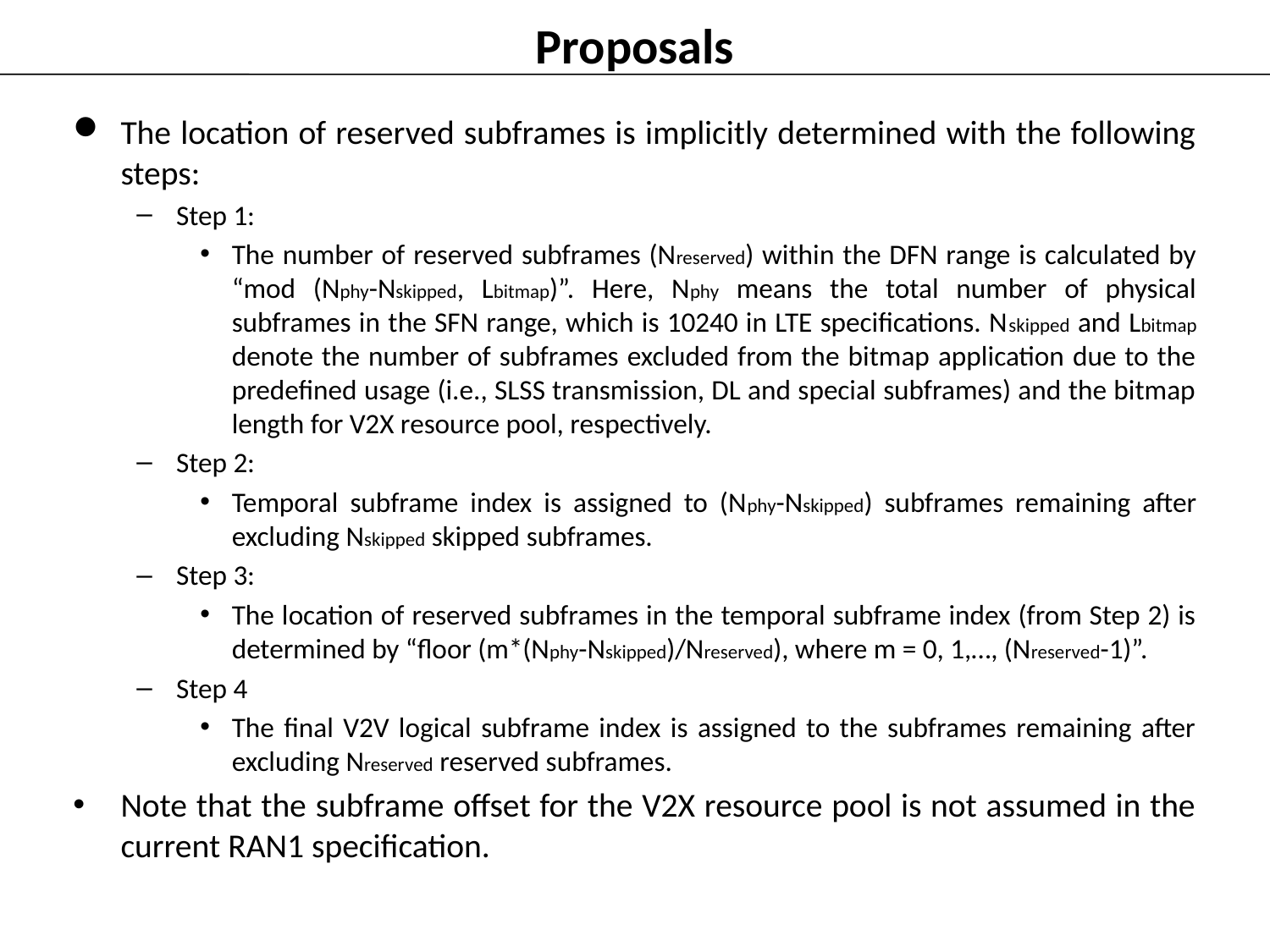

# Proposals
The location of reserved subframes is implicitly determined with the following steps:
Step 1:
The number of reserved subframes (Nreserved) within the DFN range is calculated by “mod (Nphy-Nskipped, Lbitmap)”. Here, Nphy means the total number of physical subframes in the SFN range, which is 10240 in LTE specifications. Nskipped and Lbitmap denote the number of subframes excluded from the bitmap application due to the predefined usage (i.e., SLSS transmission, DL and special subframes) and the bitmap length for V2X resource pool, respectively.
Step 2:
Temporal subframe index is assigned to (Nphy-Nskipped) subframes remaining after excluding Nskipped skipped subframes.
Step 3:
The location of reserved subframes in the temporal subframe index (from Step 2) is determined by “floor (m*(Nphy-Nskipped)/Nreserved), where m = 0, 1,…, (Nreserved-1)”.
Step 4
The final V2V logical subframe index is assigned to the subframes remaining after excluding Nreserved reserved subframes.
Note that the subframe offset for the V2X resource pool is not assumed in the current RAN1 specification.